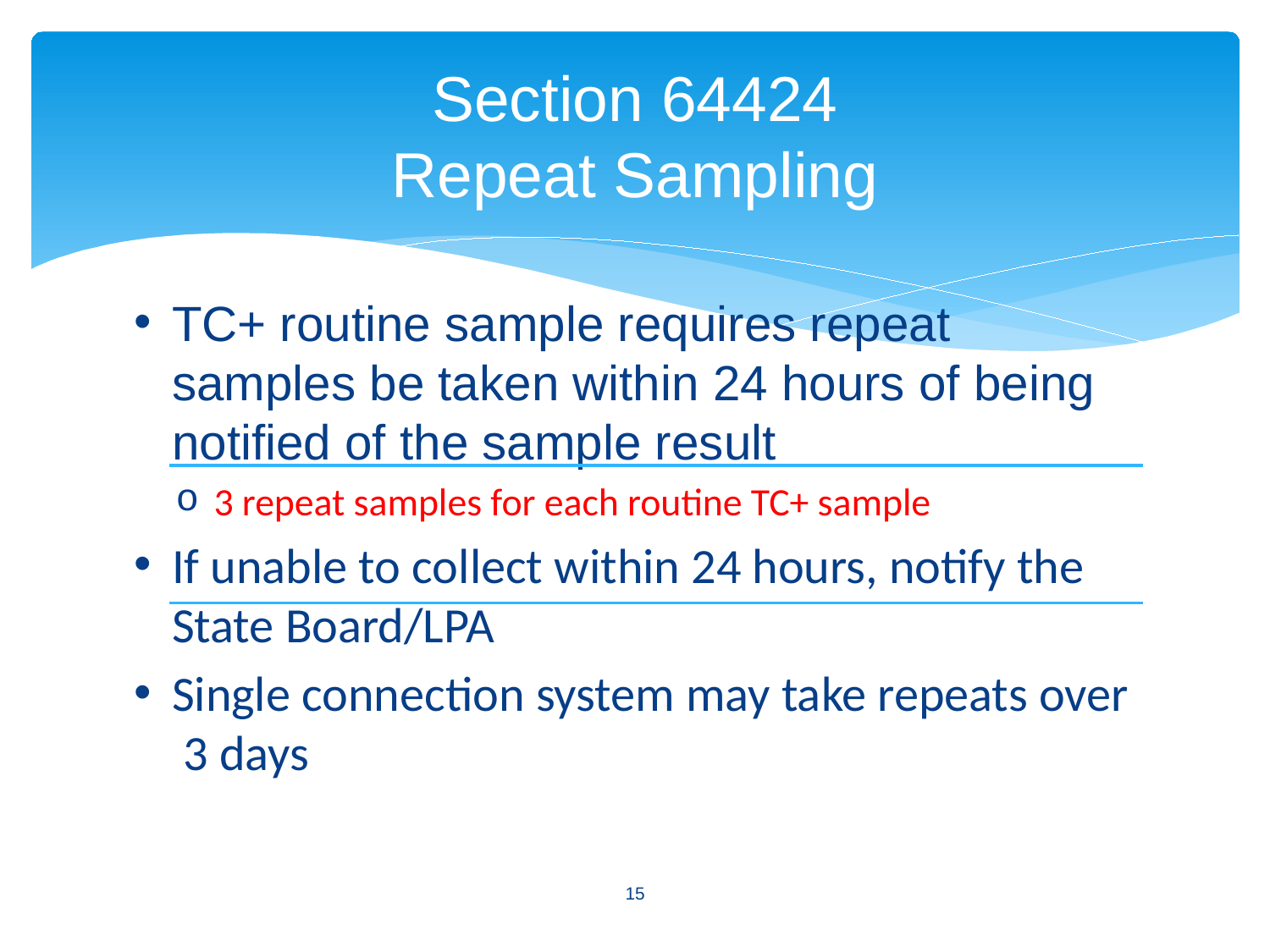

# Section 64424 Repeat Sampling
TC+ routine sample requires repeat samples be taken within 24 hours of being notified of the sample result
3 repeat samples for each routine TC+ sample
If unable to collect within 24 hours, notify the State Board/LPA
Single connection system may take repeats over  3 days

15